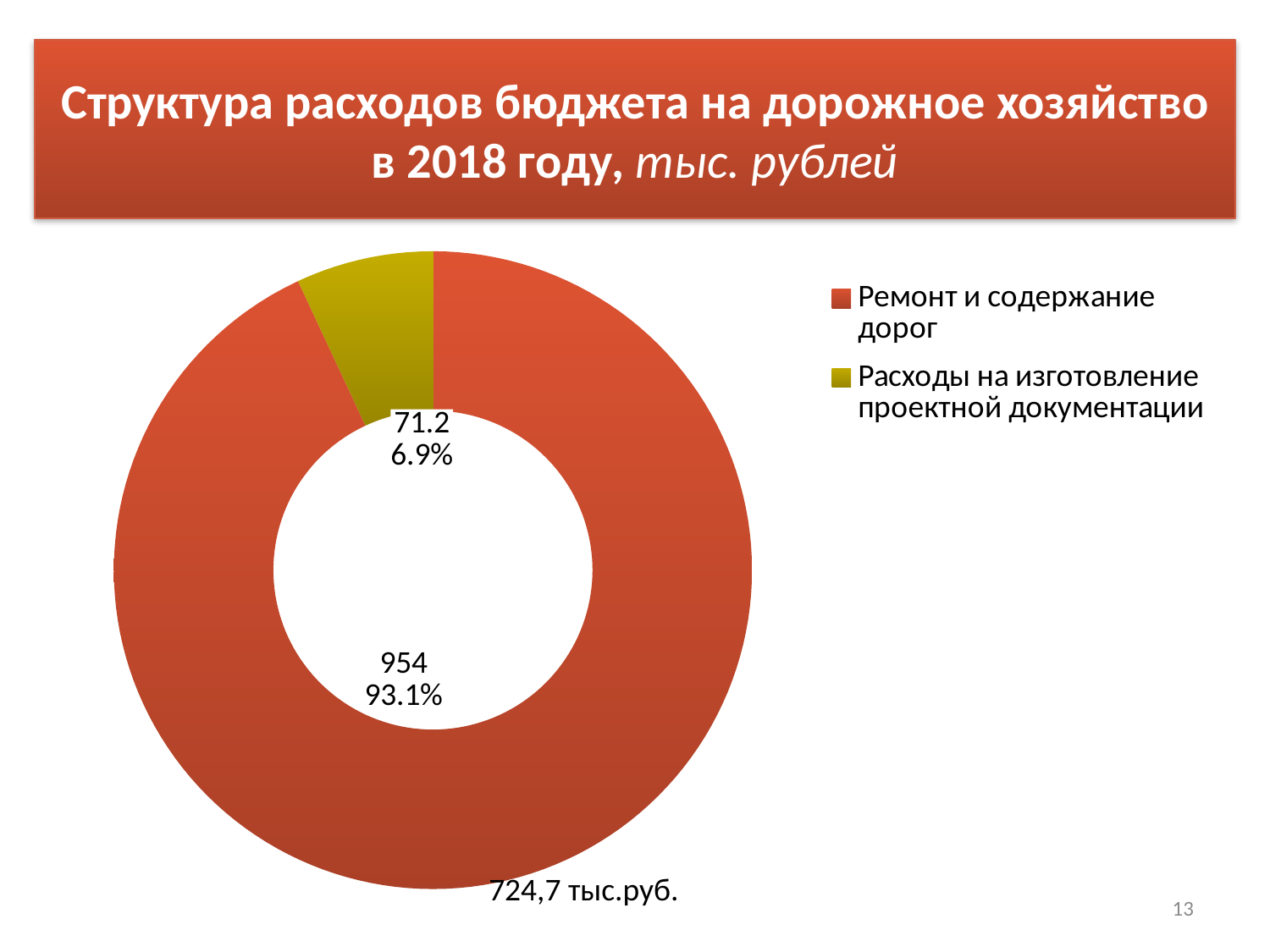

# Структура расходов бюджета на дорожное хозяйство в 2018 году, тыс. рублей

### Chart

| Category | Расходы |
|---|---|
| Ремонт и содержание дорог  | 954.0 |
| Расходы на изготовление проектной документации | 71.2 |
724,7 тыс.руб.
13